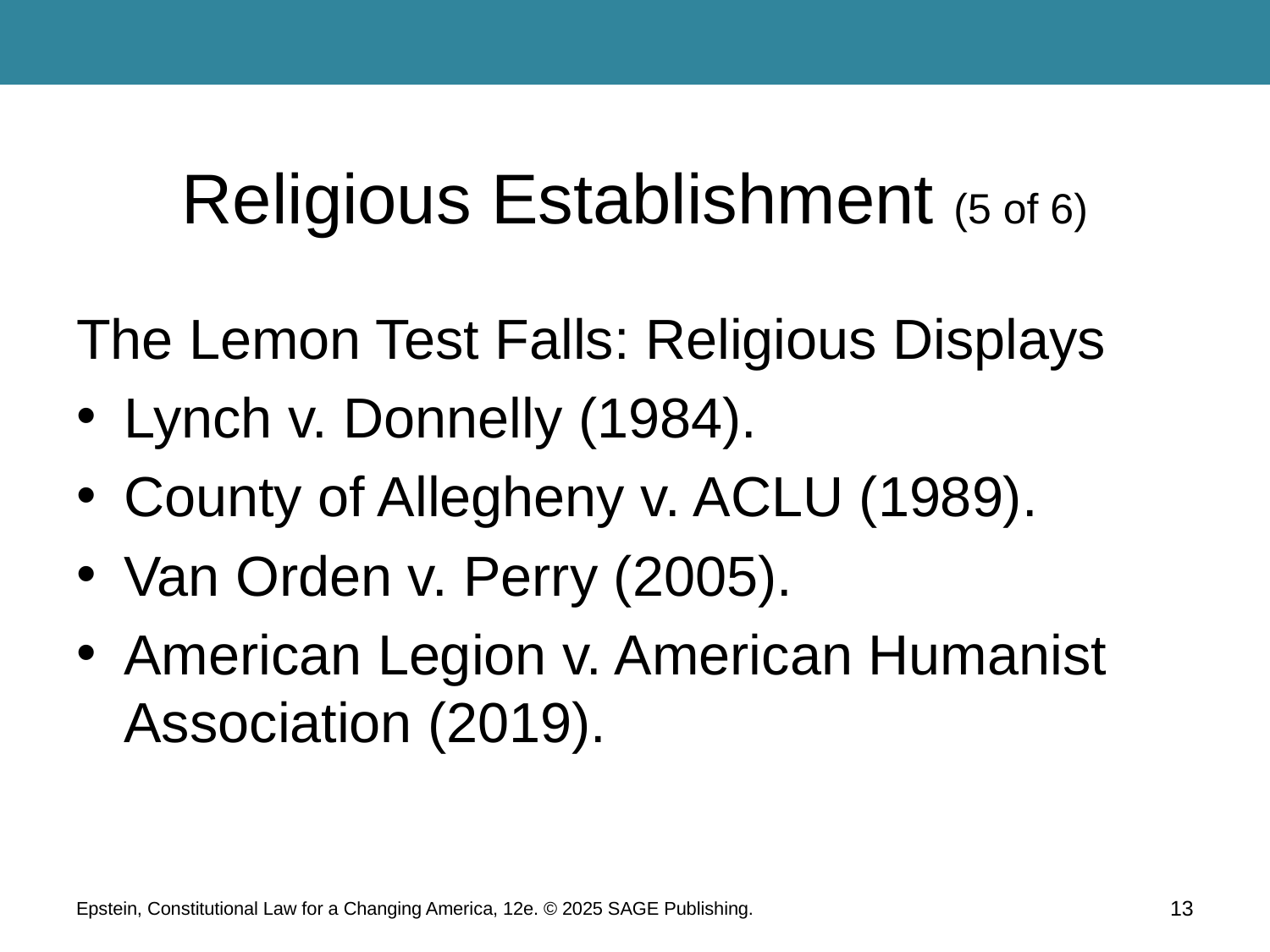

# Religious Establishment (5 of 6)
The Lemon Test Falls: Religious Displays
Lynch v. Donnelly (1984).
County of Allegheny v. ACLU (1989).
Van Orden v. Perry (2005).
American Legion v. American Humanist Association (2019).
Epstein, Constitutional Law for a Changing America, 12e. © 2025 SAGE Publishing.
13